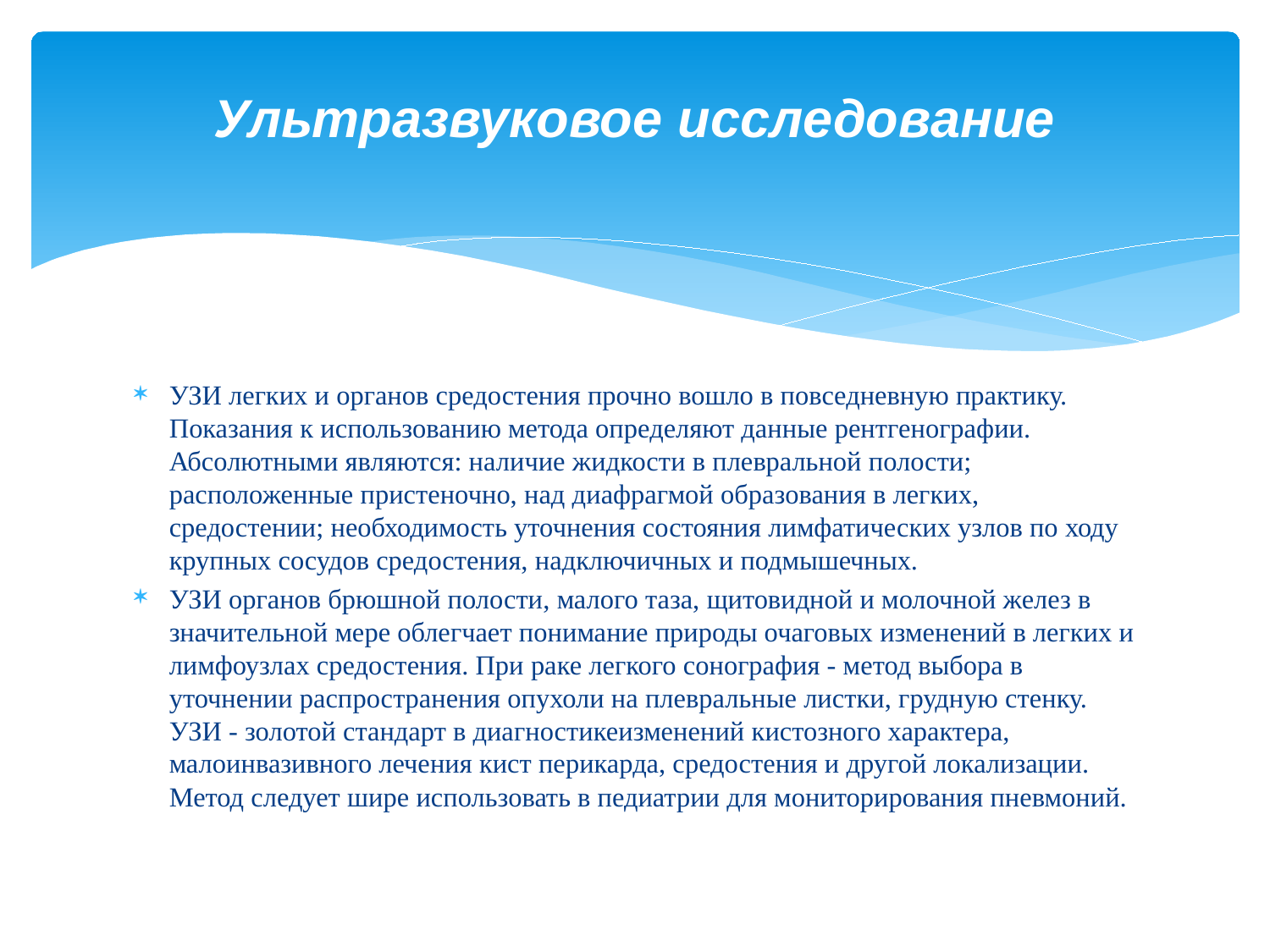

# Ультразвуковое исследование
УЗИ легких и органов средостения прочно вошло в повседневную практику. Показания к использованию метода определяют данные рентгенографии. Абсолютными являются: наличие жидкости в плевральной полости; расположенные пристеночно, над диафрагмой образования в легких, средостении; необходимость уточнения состояния лимфатических узлов по ходу крупных сосудов средостения, надключичных и подмышечных.
УЗИ органов брюшной полости, малого таза, щитовидной и молочной желез в значительной мере облегчает понимание природы очаговых изменений в легких и лимфоузлах средостения. При раке легкого сонография - метод выбора в уточнении распространения опухоли на плевральные листки, грудную стенку. УЗИ - золотой стандарт в диагностикеизменений кистозного характера, малоинвазивного лечения кист перикарда, средостения и другой локализации. Метод следует шире использовать в педиатрии для мониторирования пневмоний.